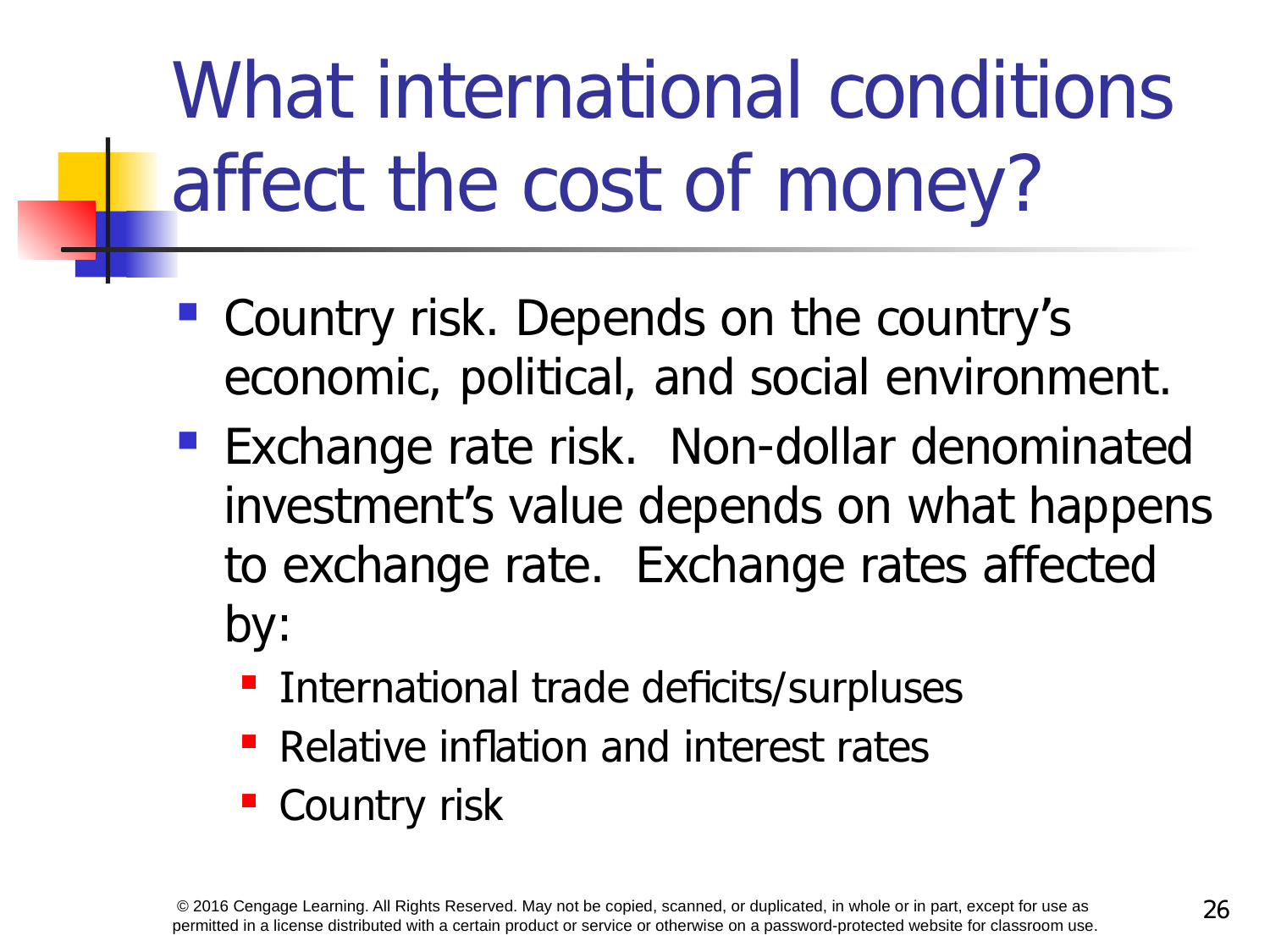

# What international conditions affect the cost of money?
Country risk. Depends on the country’s economic, political, and social environment.
Exchange rate risk.  Non-dollar denominated investment’s value depends on what happens to exchange rate.  Exchange rates affected by:
International trade deficits/surpluses
Relative inflation and interest rates
Country risk

26